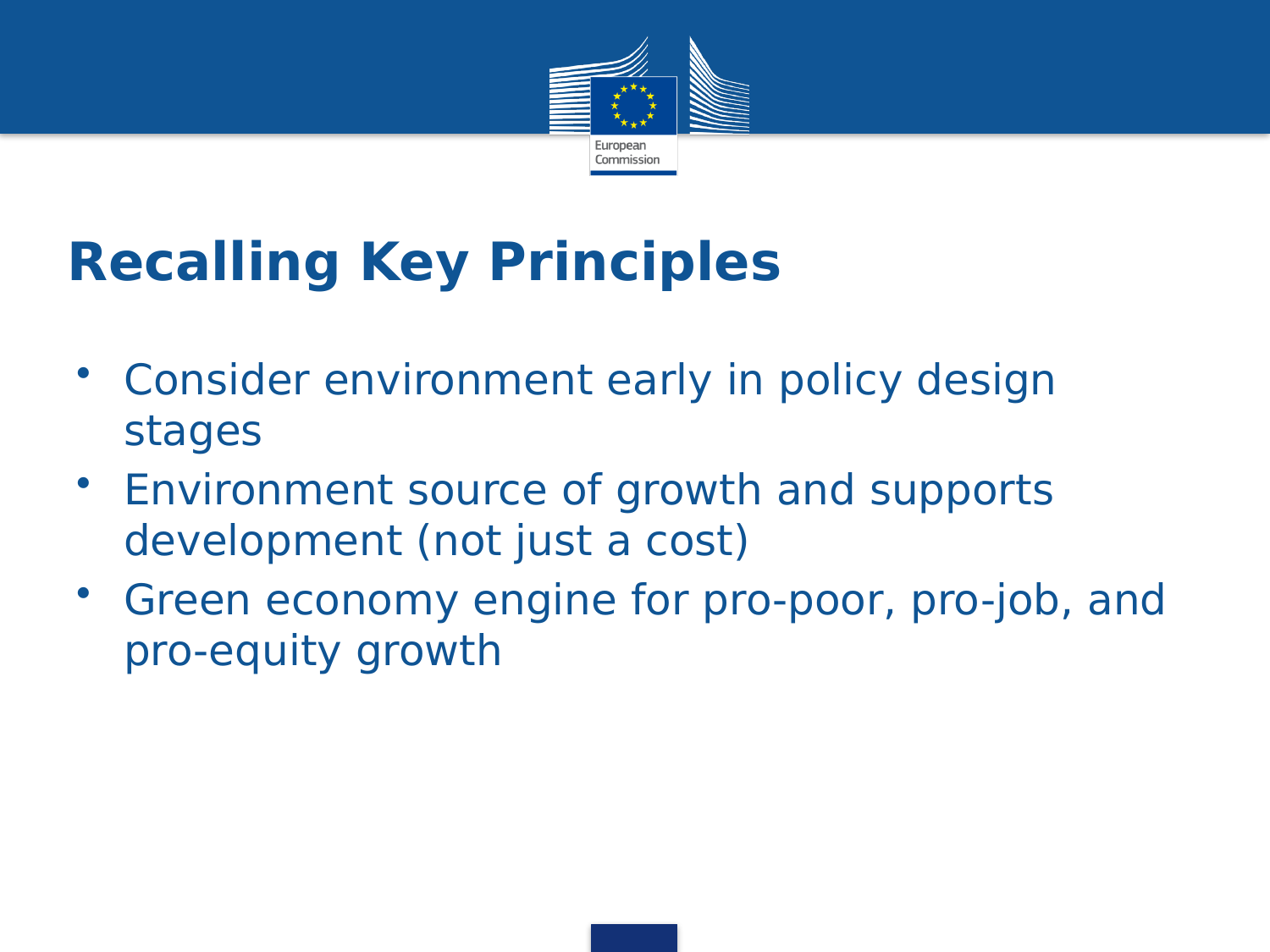

# Recalling Key Principles
Consider environment early in policy design stages
Environment source of growth and supports development (not just a cost)
Green economy engine for pro-poor, pro-job, and pro-equity growth